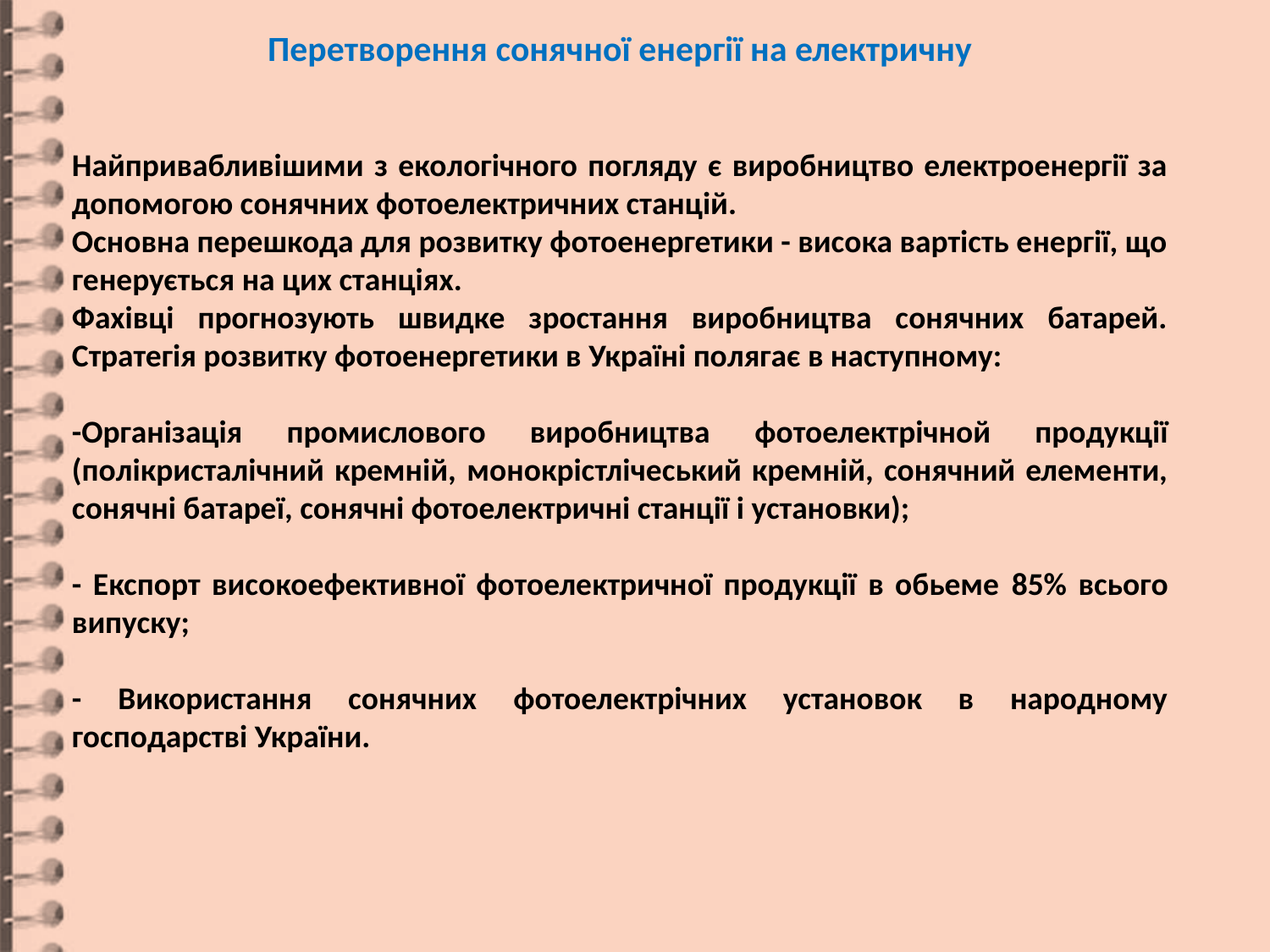

Перетворення сонячної енергії на електричну

Найпривабливішими з екологічного погляду є виробництво електроенергії за допомогою сонячних фотоелектричних станцій.
Основна перешкода для розвитку фотоенергетики - висока вартість енергії, що генерується на цих станціях.
Фахівці прогнозують швидке зростання виробництва сонячних батарей. Стратегія розвитку фотоенергетики в Україні полягає в наступному:

-Організація промислового виробництва фотоелектрічной продукції (полікристалічний кремній, монокрістлічеський кремній, сонячний елементи, сонячні батареї, сонячні фотоелектричні станції і установки);

- Експорт високоефективної фотоелектричної продукції в обьеме 85% всього випуску;

- Використання сонячних фотоелектрічних установок в народному господарстві України.